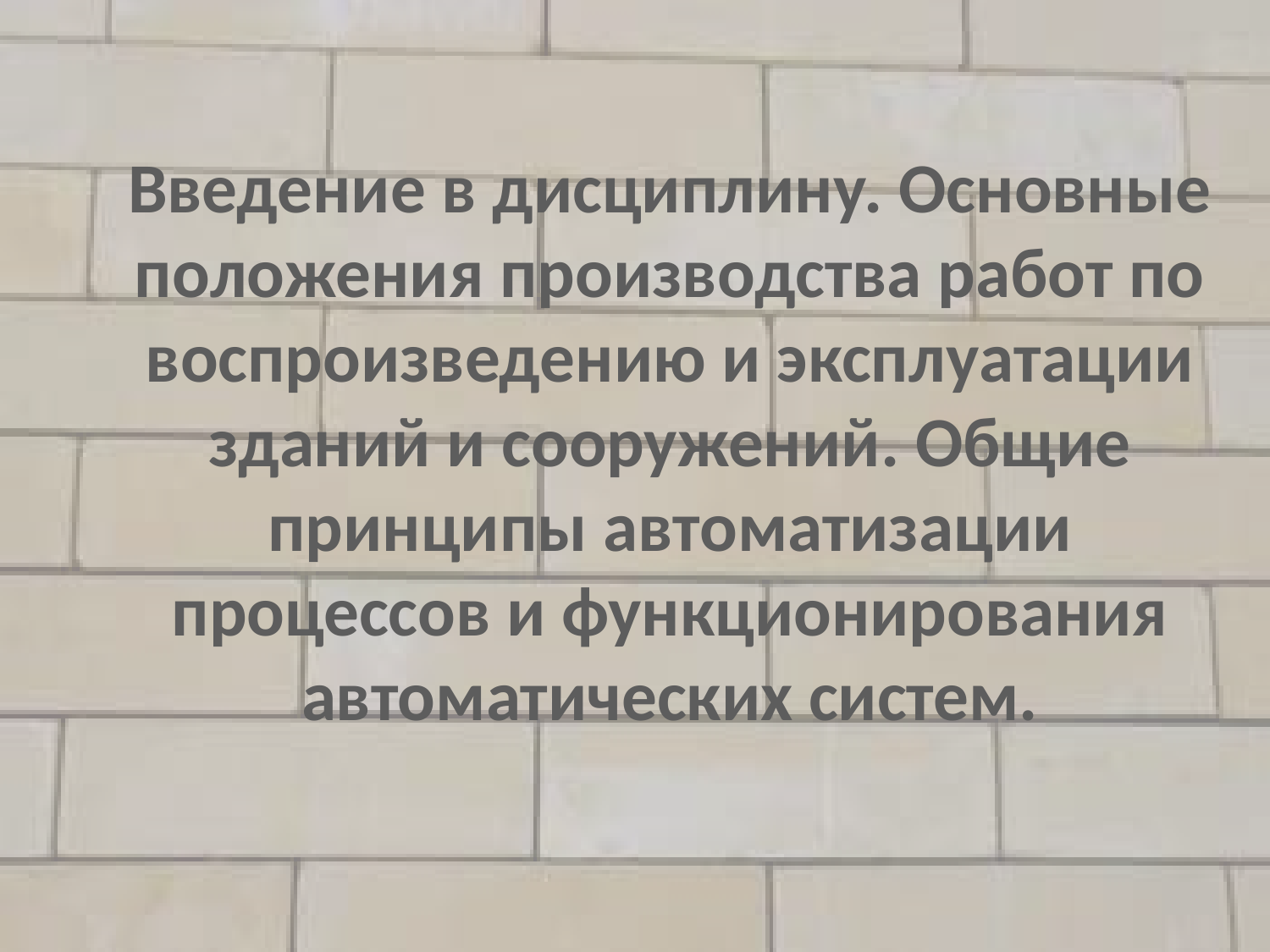

Введение в дисциплину. Основные положения производства работ по воспроизведению и эксплуатации зданий и сооружений. Общие принципы автоматизации процессов и функционирования автоматических систем.